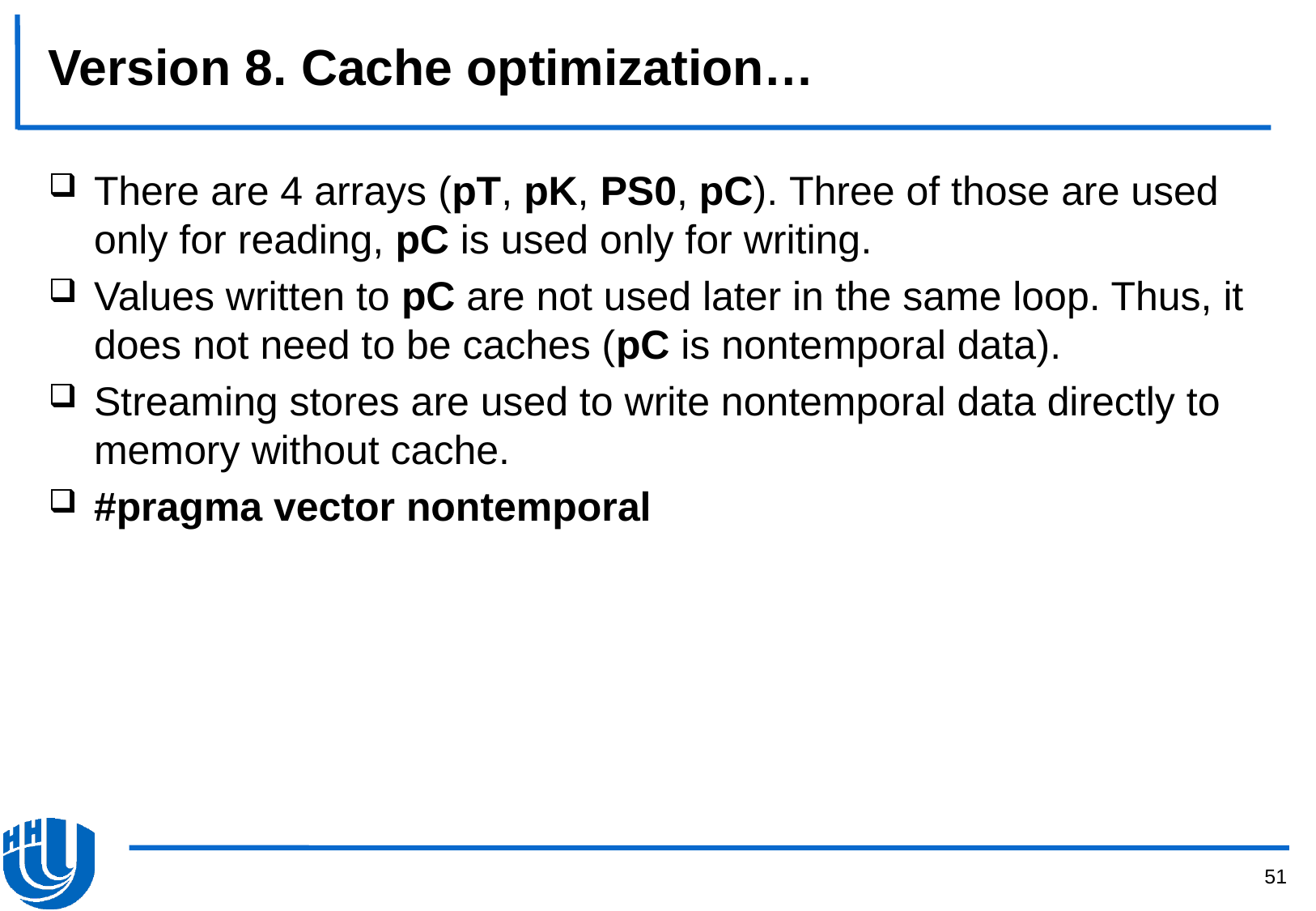

# Version 8. Cache optimization…
There are 4 arrays (pT, pK, PS0, pC). Three of those are used only for reading, pC is used only for writing.
Values written to pC are not used later in the same loop. Thus, it does not need to be caches (pC is nontemporal data).
Streaming stores are used to write nontemporal data directly to memory without cache.
#pragma vector nontemporal